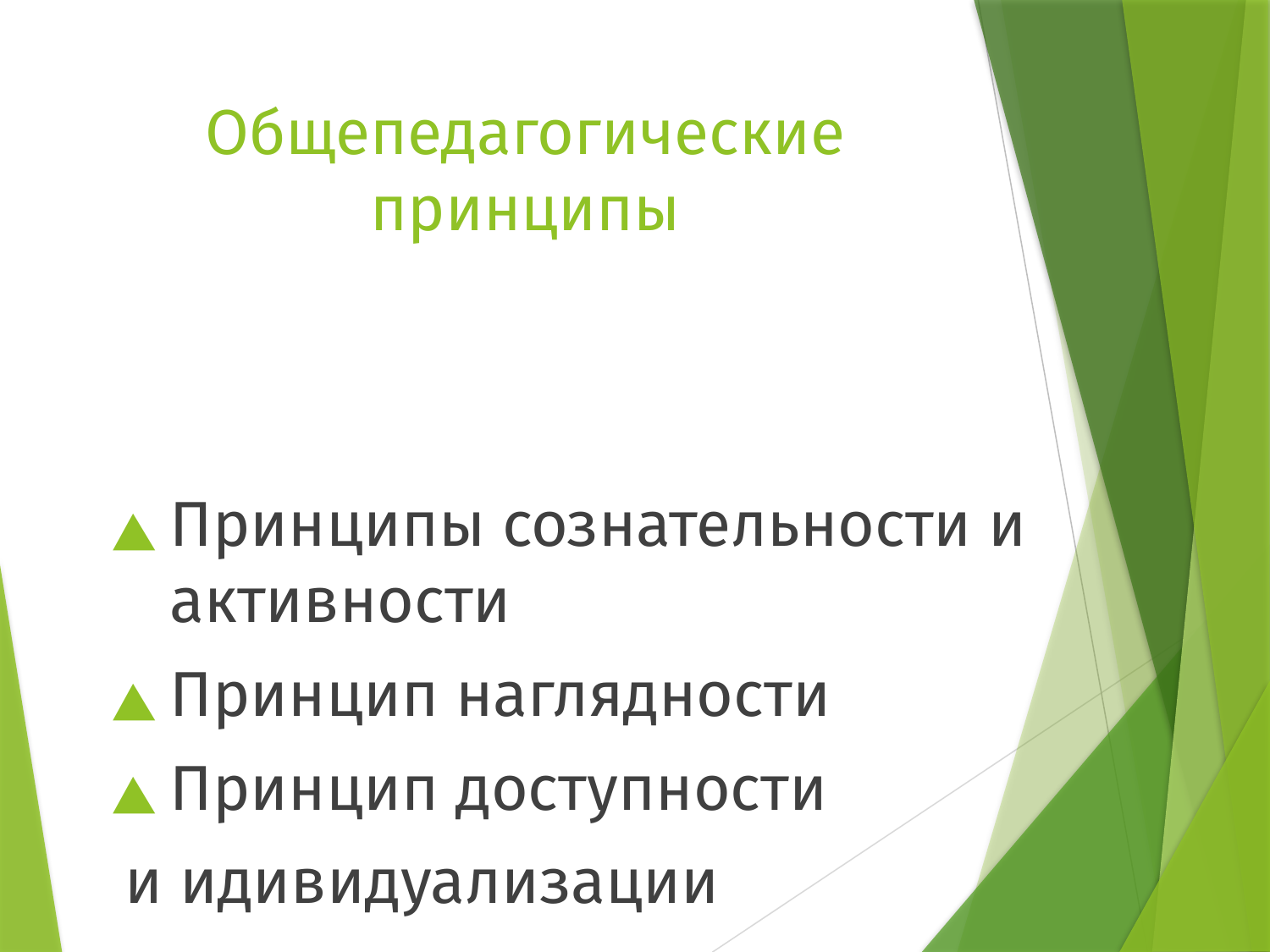

Принципы сознательности и активности
Принцип наглядности
Принцип доступности
и идивидуализации
# Общепедагогические принципы